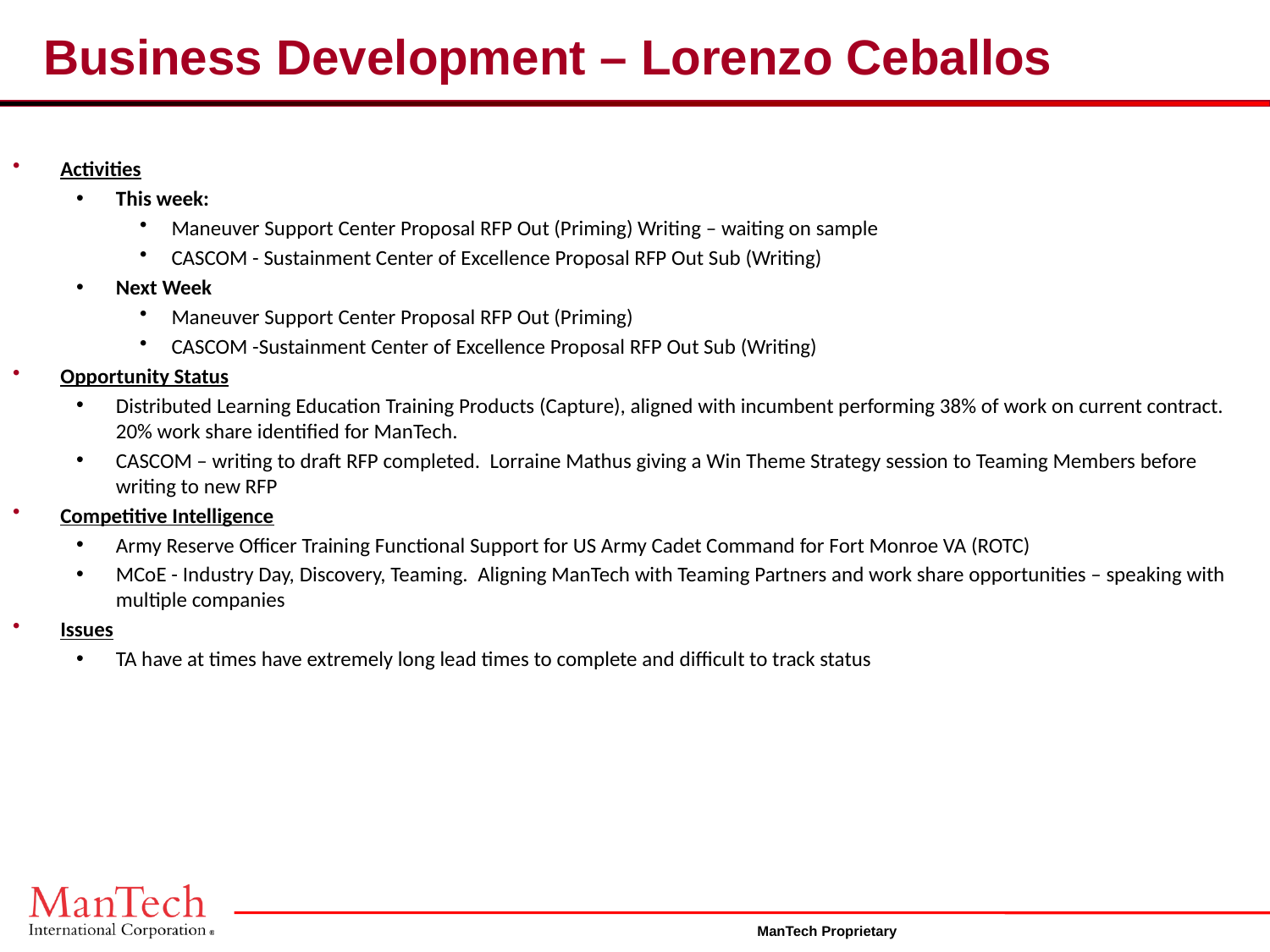

# Business Development – Lorenzo Ceballos
Activities
This week:
Maneuver Support Center Proposal RFP Out (Priming) Writing – waiting on sample
CASCOM - Sustainment Center of Excellence Proposal RFP Out Sub (Writing)
Next Week
Maneuver Support Center Proposal RFP Out (Priming)
CASCOM -Sustainment Center of Excellence Proposal RFP Out Sub (Writing)
Opportunity Status
Distributed Learning Education Training Products (Capture), aligned with incumbent performing 38% of work on current contract.  20% work share identified for ManTech.
CASCOM – writing to draft RFP completed.  Lorraine Mathus giving a Win Theme Strategy session to Teaming Members before writing to new RFP
Competitive Intelligence
Army Reserve Officer Training Functional Support for US Army Cadet Command for Fort Monroe VA (ROTC)
MCoE - Industry Day, Discovery, Teaming.  Aligning ManTech with Teaming Partners and work share opportunities – speaking with multiple companies
Issues
TA have at times have extremely long lead times to complete and difficult to track status